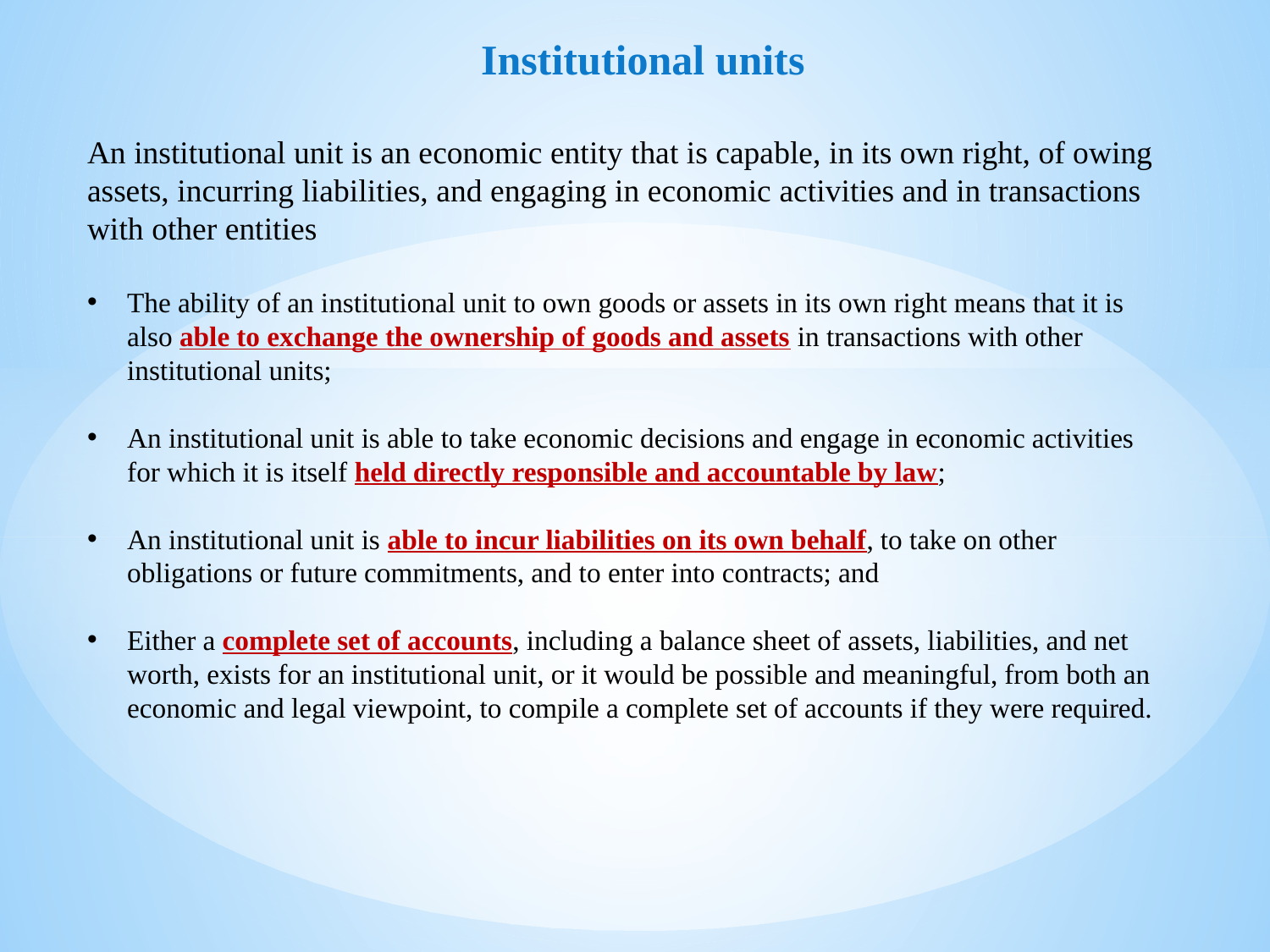

Institutional units
An institutional unit is an economic entity that is capable, in its own right, of owing assets, incurring liabilities, and engaging in economic activities and in transactions with other entities

The ability of an institutional unit to own goods or assets in its own right means that it is also able to exchange the ownership of goods and assets in transactions with other institutional units;

An institutional unit is able to take economic decisions and engage in economic activities for which it is itself held directly responsible and accountable by law;

An institutional unit is able to incur liabilities on its own behalf, to take on other obligations or future commitments, and to enter into contracts; and

Either a complete set of accounts, including a balance sheet of assets, liabilities, and net worth, exists for an institutional unit, or it would be possible and meaningful, from both an economic and legal viewpoint, to compile a complete set of accounts if they were required.